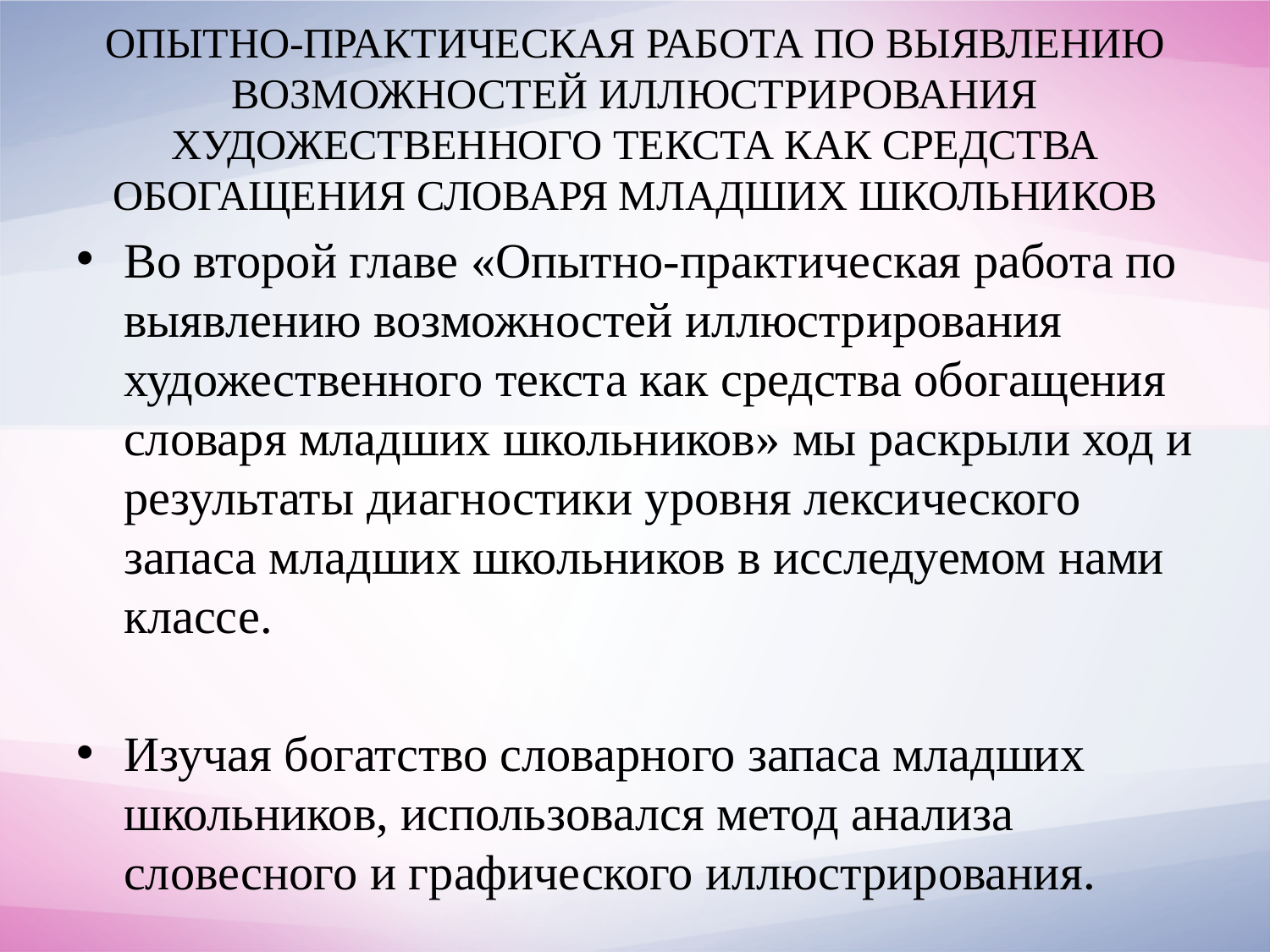

# ОПЫТНО-ПРАКТИЧЕСКАЯ РАБОТА ПО ВЫЯВЛЕНИЮ ВОЗМОЖНОСТЕЙ ИЛЛЮСТРИРОВАНИЯ ХУДОЖЕСТВЕННОГО ТЕКСТА КАК СРЕДСТВА ОБОГАЩЕНИЯ СЛОВАРЯ МЛАДШИХ ШКОЛЬНИКОВ
Во второй главе «Опытно-практическая работа по выявлению возможностей иллюстрирования художественного текста как средства обогащения словаря младших школьников» мы раскрыли ход и результаты диагностики уровня лексического запаса младших школьников в исследуемом нами классе.

Изучая богатство словарного запаса младших школьников, использовался метод анализа словесного и графического иллюстрирования.